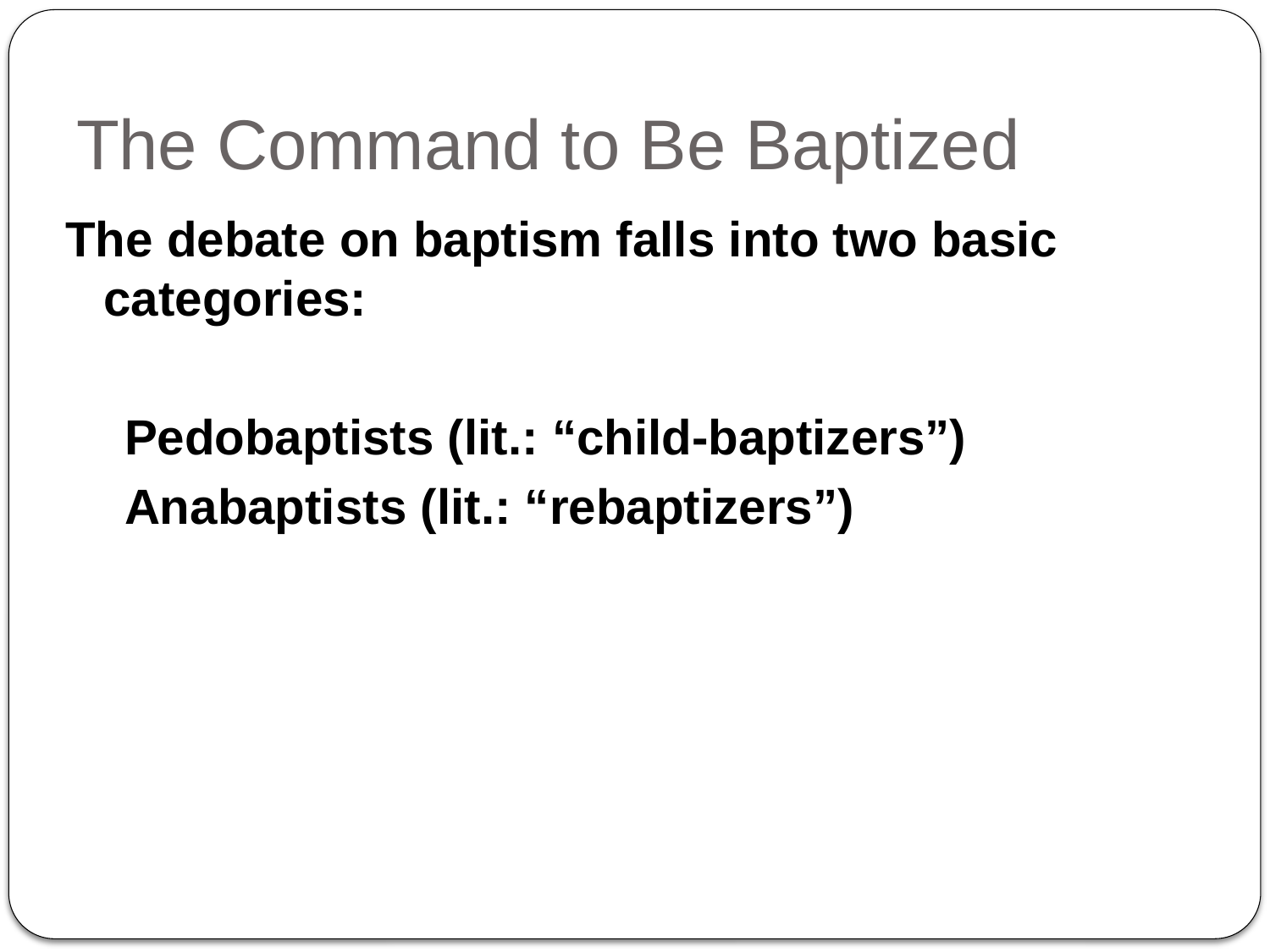

# The Command to Be Baptized
The debate on baptism falls into two basic categories:

Pedobaptists (lit.: “child-baptizers”)
Anabaptists (lit.: “rebaptizers”)